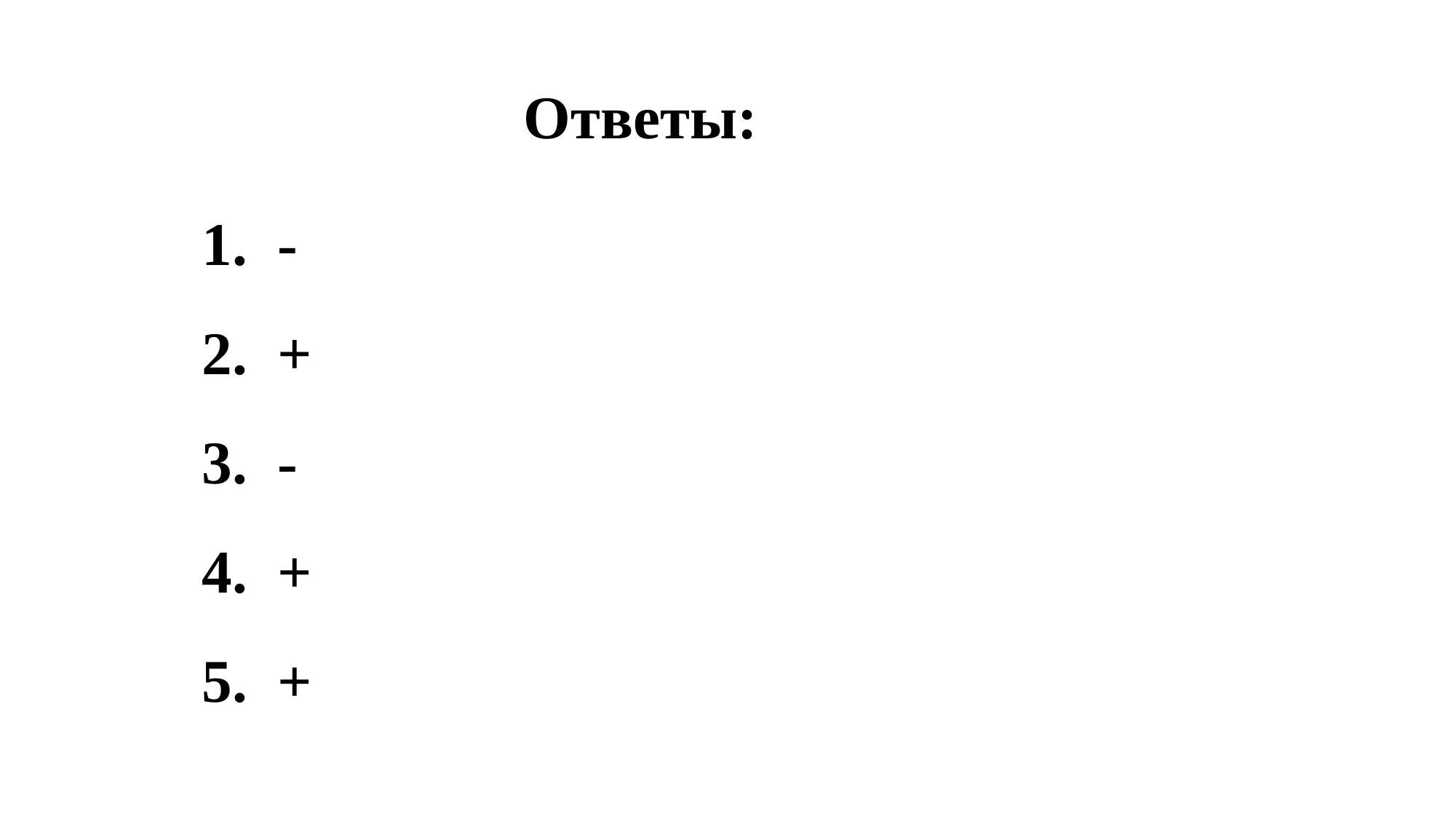

Ответы:
  -
2.  +
3.  -
4.  +
5.  +